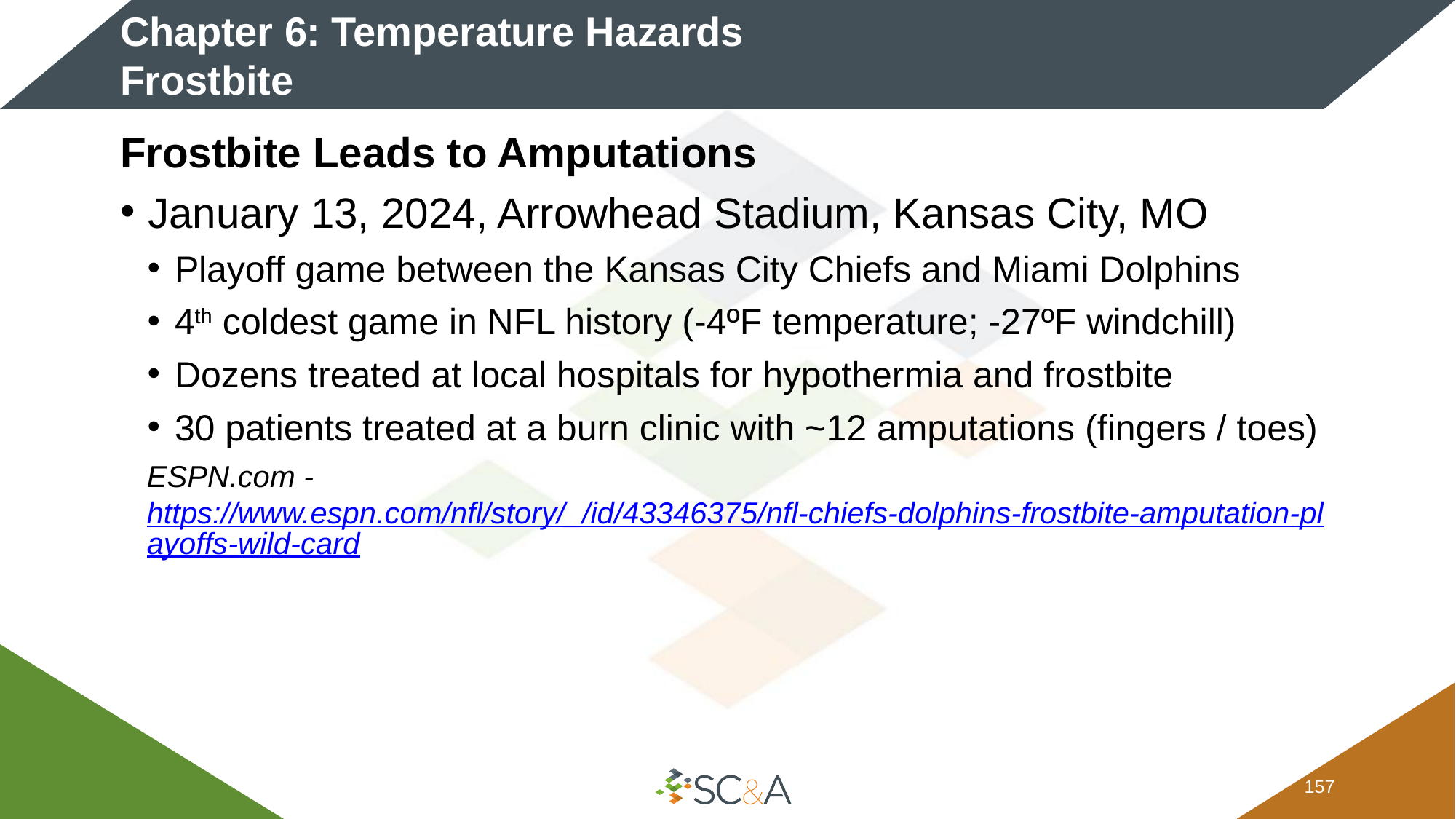

# Chapter 6: Temperature Hazards Frostbite
Frostbite Leads to Amputations
January 13, 2024, Arrowhead Stadium, Kansas City, MO
Playoff game between the Kansas City Chiefs and Miami Dolphins
4th coldest game in NFL history (-4ºF temperature; -27ºF windchill)
Dozens treated at local hospitals for hypothermia and frostbite
30 patients treated at a burn clinic with ~12 amputations (fingers / toes)
ESPN.com - https://www.espn.com/nfl/story/_/id/43346375/nfl-chiefs-dolphins-frostbite-amputation-playoffs-wild-card
157